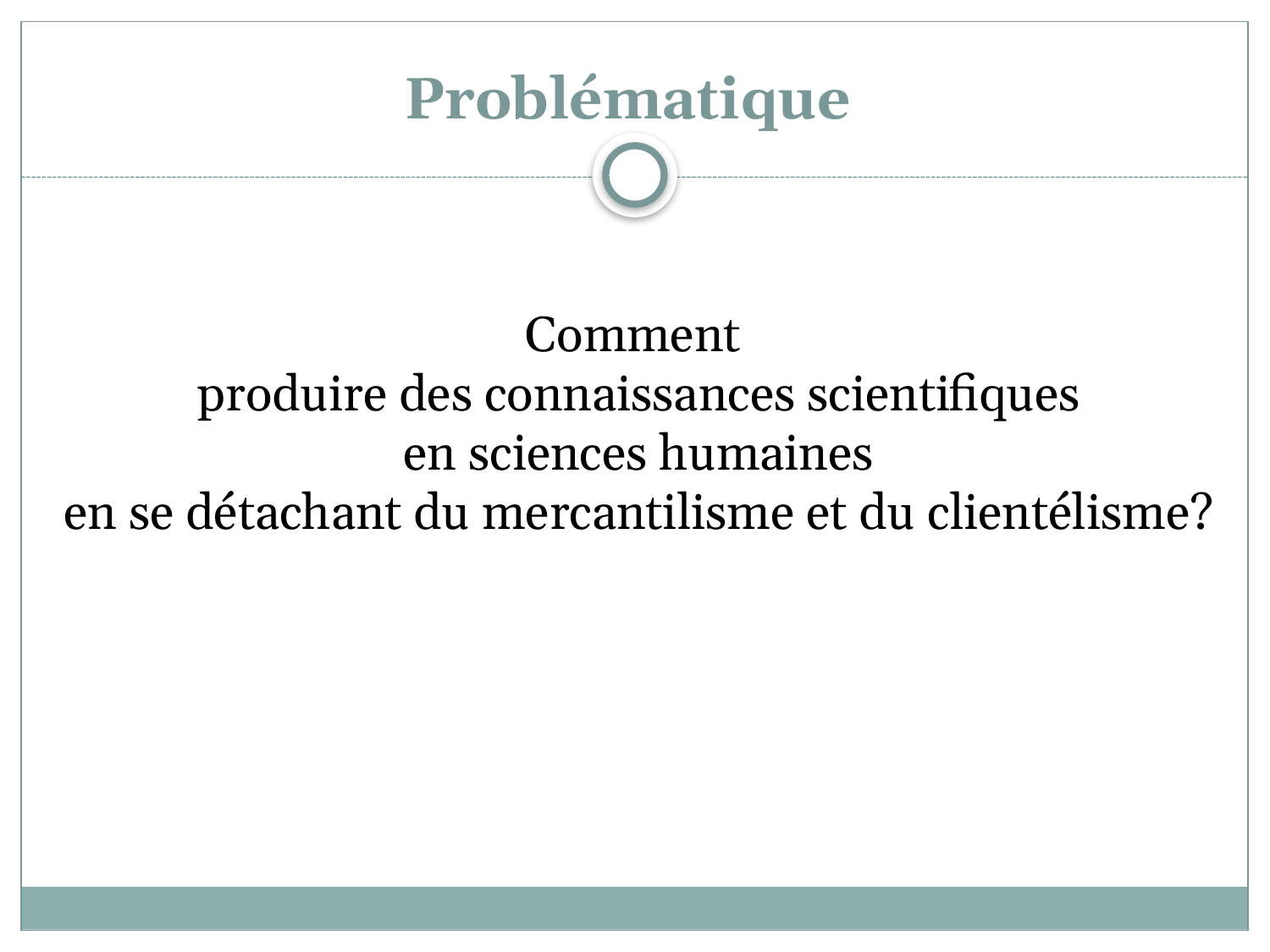

# Problématique
Comment
produire des connaissances scientifiques
 en sciences humaines
en se détachant du mercantilisme et du clientélisme?